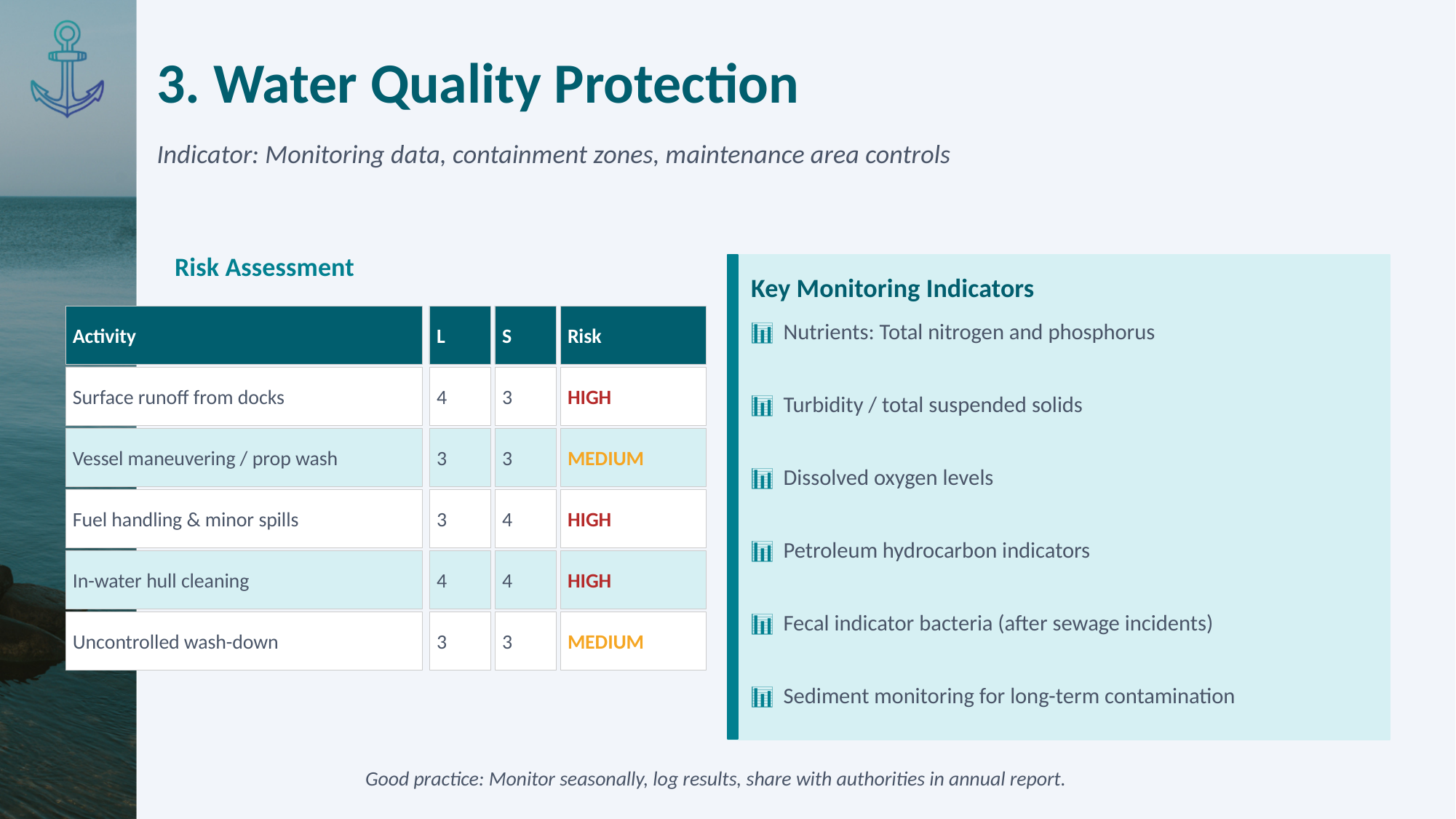

3. Water Quality Protection
Indicator: Monitoring data, containment zones, maintenance area controls
Risk Assessment

Key Monitoring Indicators

Activity

L

S

Risk
📊  Nutrients: Total nitrogen and phosphorus

Surface runoff from docks

4

3

HIGH
📊  Turbidity / total suspended solids

Vessel maneuvering / prop wash

3

3

MEDIUM
📊  Dissolved oxygen levels

Fuel handling & minor spills

3

4

HIGH
📊  Petroleum hydrocarbon indicators

In-water hull cleaning

4

4

HIGH
📊  Fecal indicator bacteria (after sewage incidents)

Uncontrolled wash-down

3

3

MEDIUM
📊  Sediment monitoring for long-term contamination
Good practice: Monitor seasonally, log results, share with authorities in annual report.